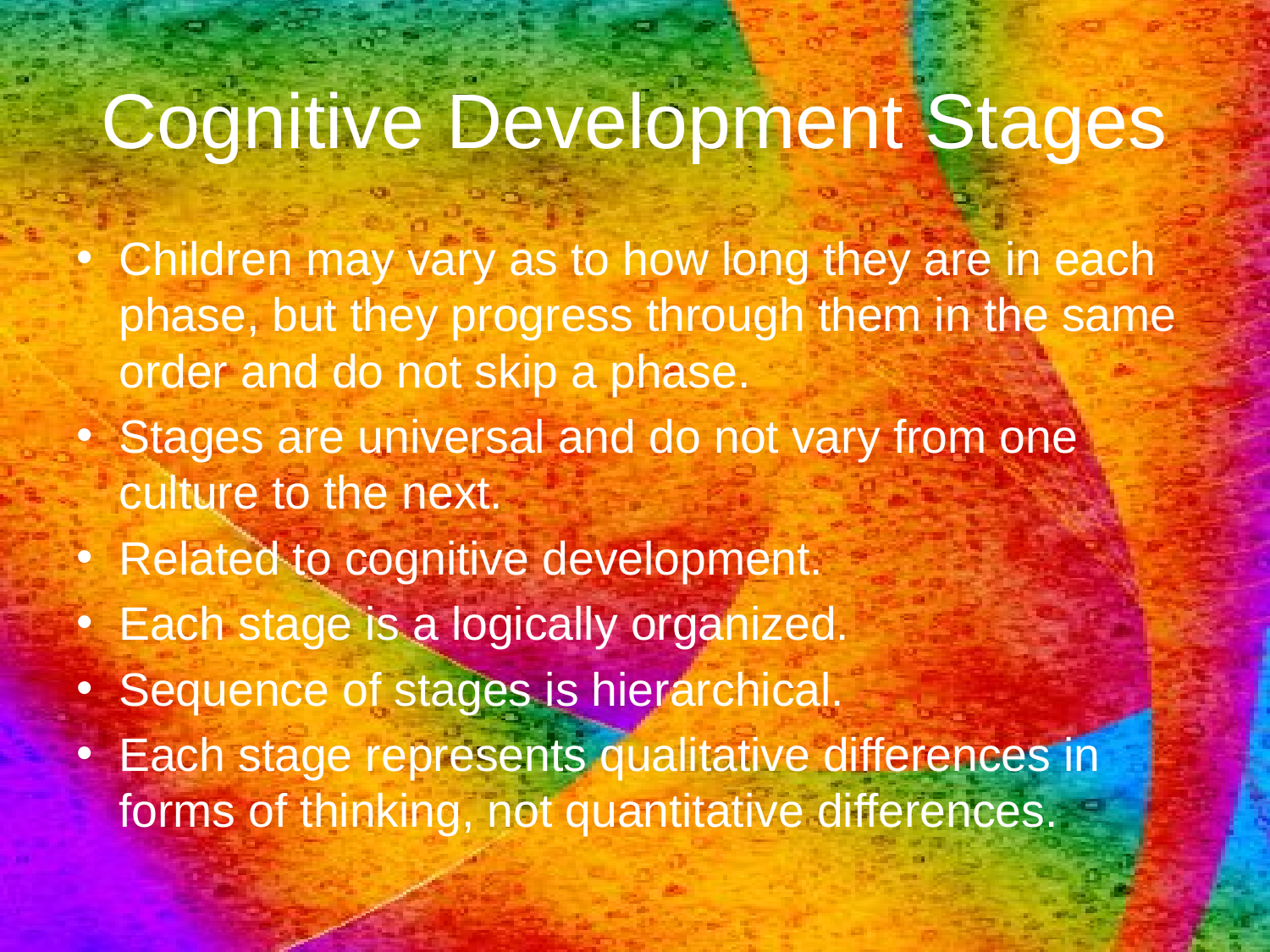

# Cognitive Development Stages
Children may vary as to how long they are in each phase, but they progress through them in the same order and do not skip a phase.
Stages are universal and do not vary from one culture to the next.
Related to cognitive development.
Each stage is a logically organized.
Sequence of stages is hierarchical.
Each stage represents qualitative differences in forms of thinking, not quantitative differences.